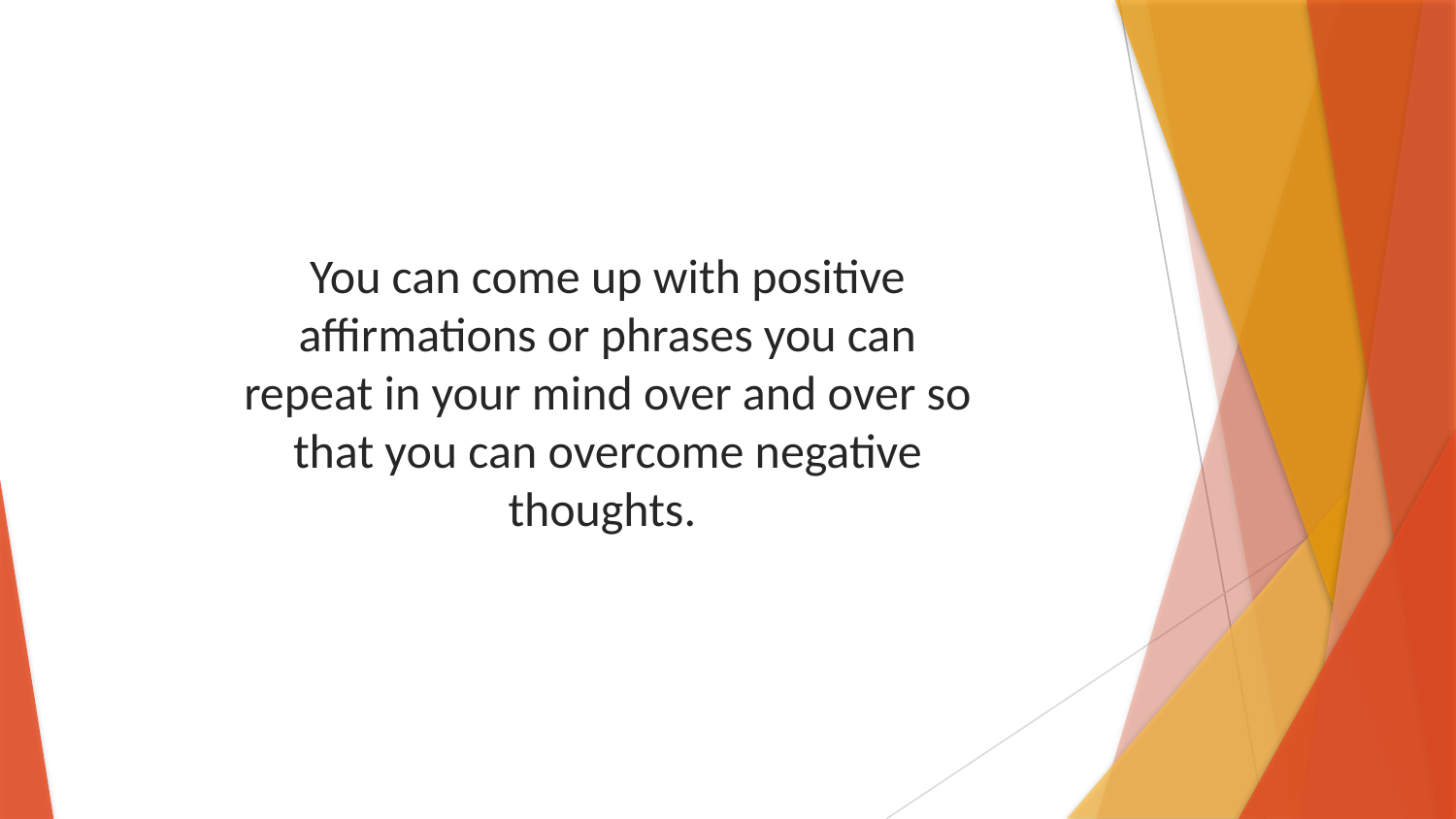

You can come up with positive affirmations or phrases you can repeat in your mind over and over so that you can overcome negative thoughts.